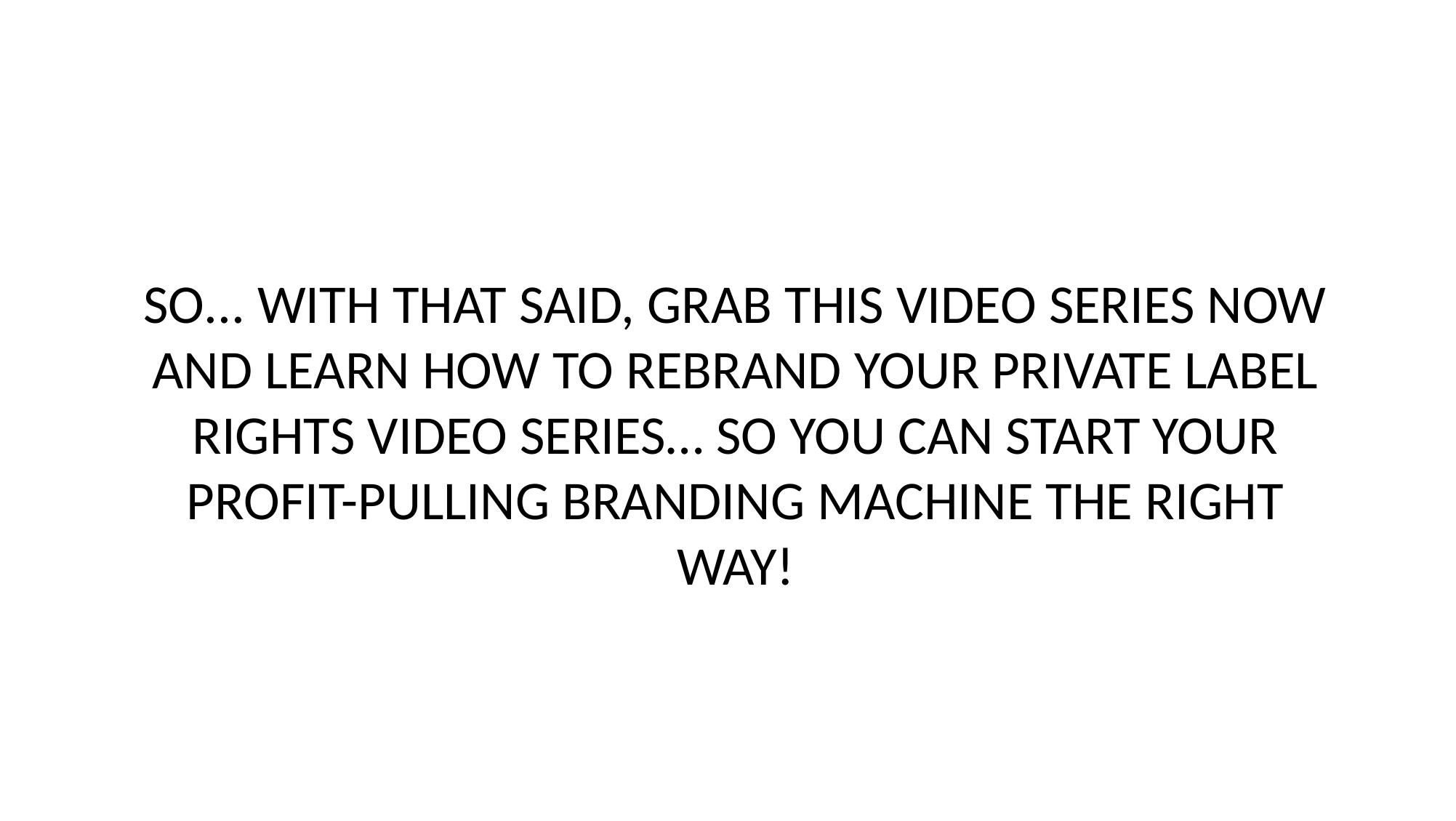

# SO... WITH THAT SAID, GRAB THIS VIDEO SERIES NOW AND LEARN HOW TO REBRAND YOUR PRIVATE LABEL RIGHTS VIDEO SERIES… SO YOU CAN START YOUR PROFIT-PULLING BRANDING MACHINE THE RIGHT WAY!